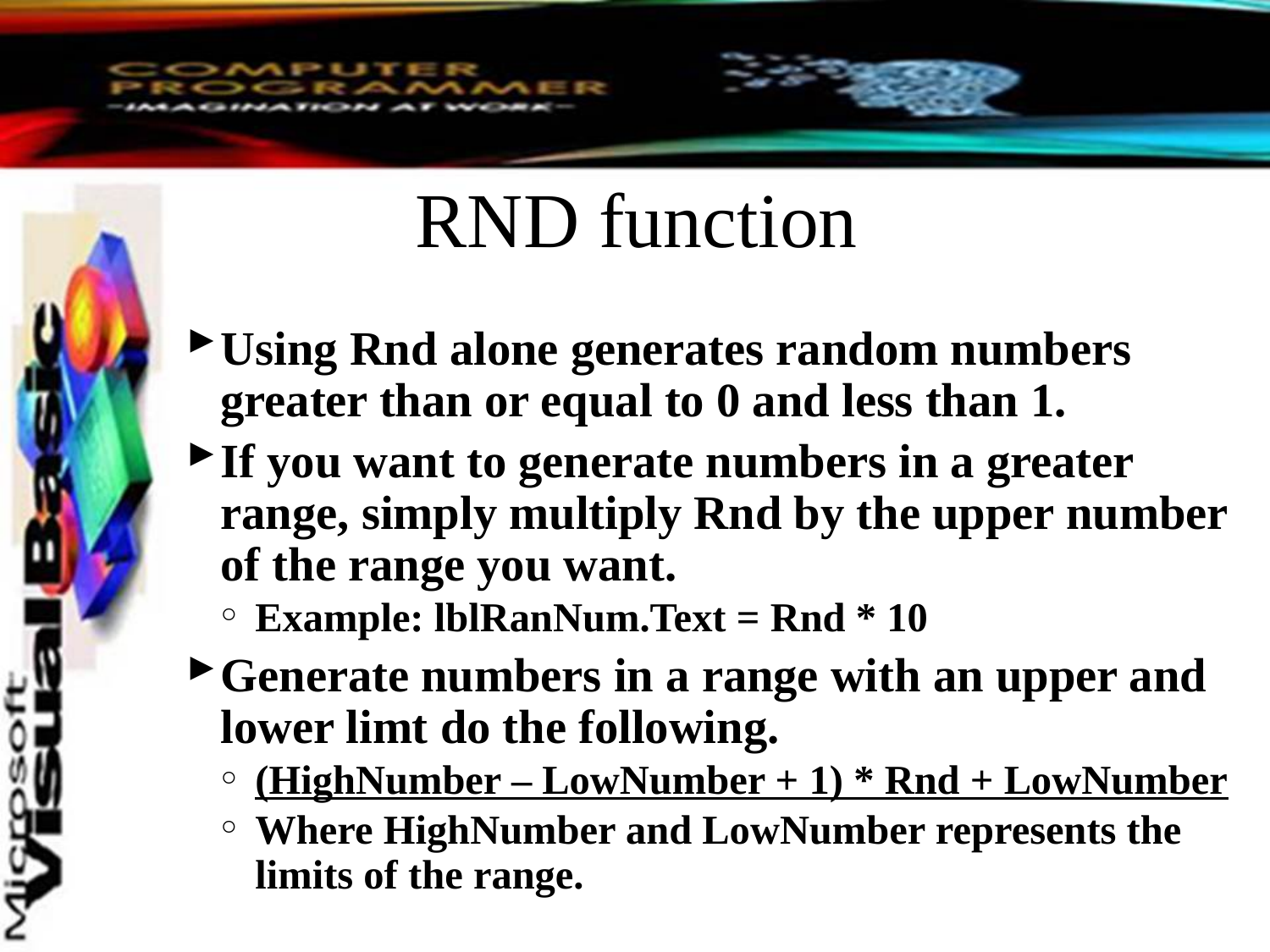

# RND function
Using Rnd alone generates random numbers greater than or equal to 0 and less than 1.
If you want to generate numbers in a greater range, simply multiply Rnd by the upper number of the range you want.
Example: lblRanNum.Text = Rnd * 10
Generate numbers in a range with an upper and lower limt do the following.
(HighNumber – LowNumber + 1) * Rnd + LowNumber
Where HighNumber and LowNumber represents the limits of the range.